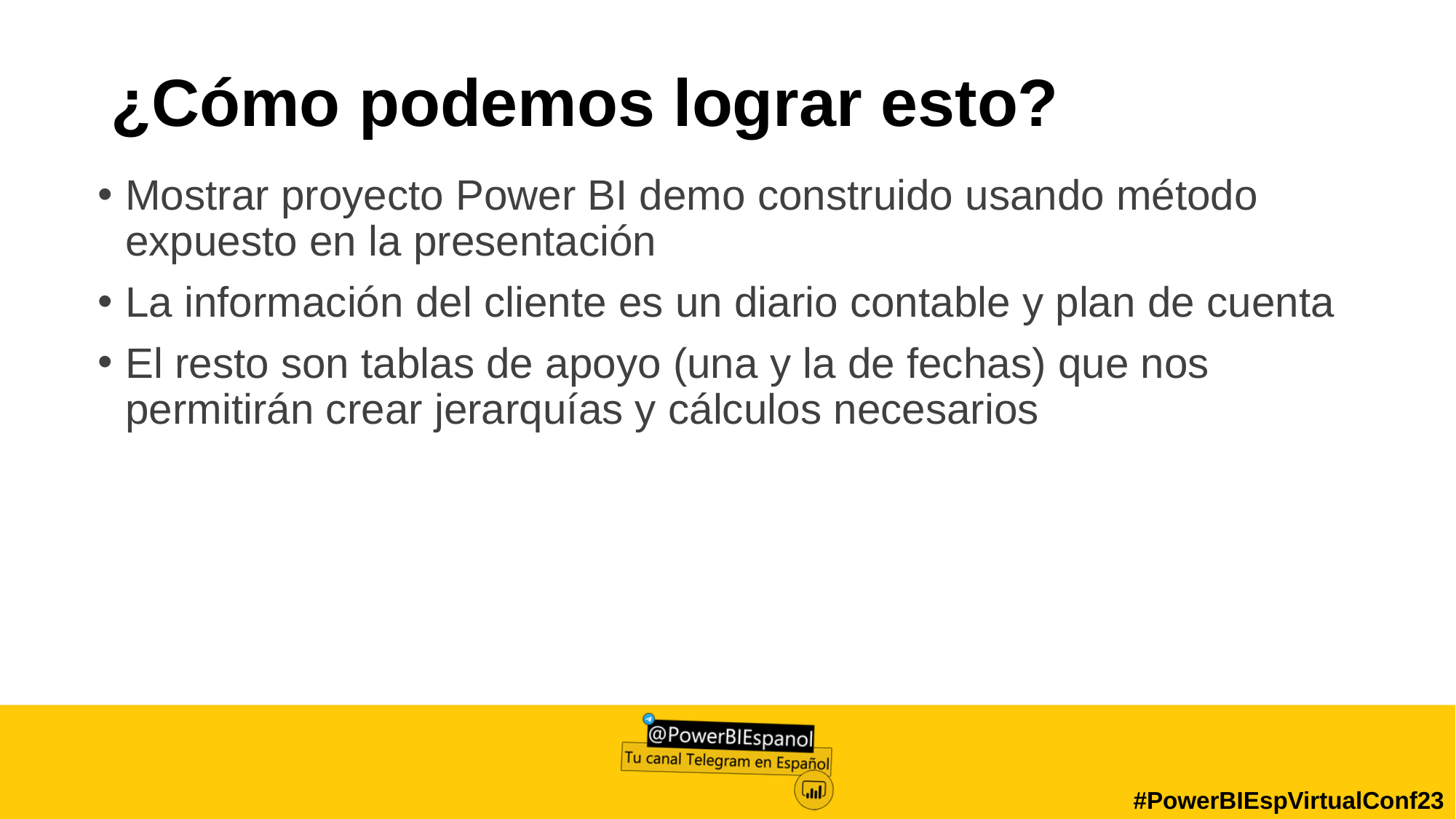

# ¿Cómo podemos lograr esto?
Mostrar proyecto Power BI demo construido usando método expuesto en la presentación
La información del cliente es un diario contable y plan de cuenta
El resto son tablas de apoyo (una y la de fechas) que nos permitirán crear jerarquías y cálculos necesarios